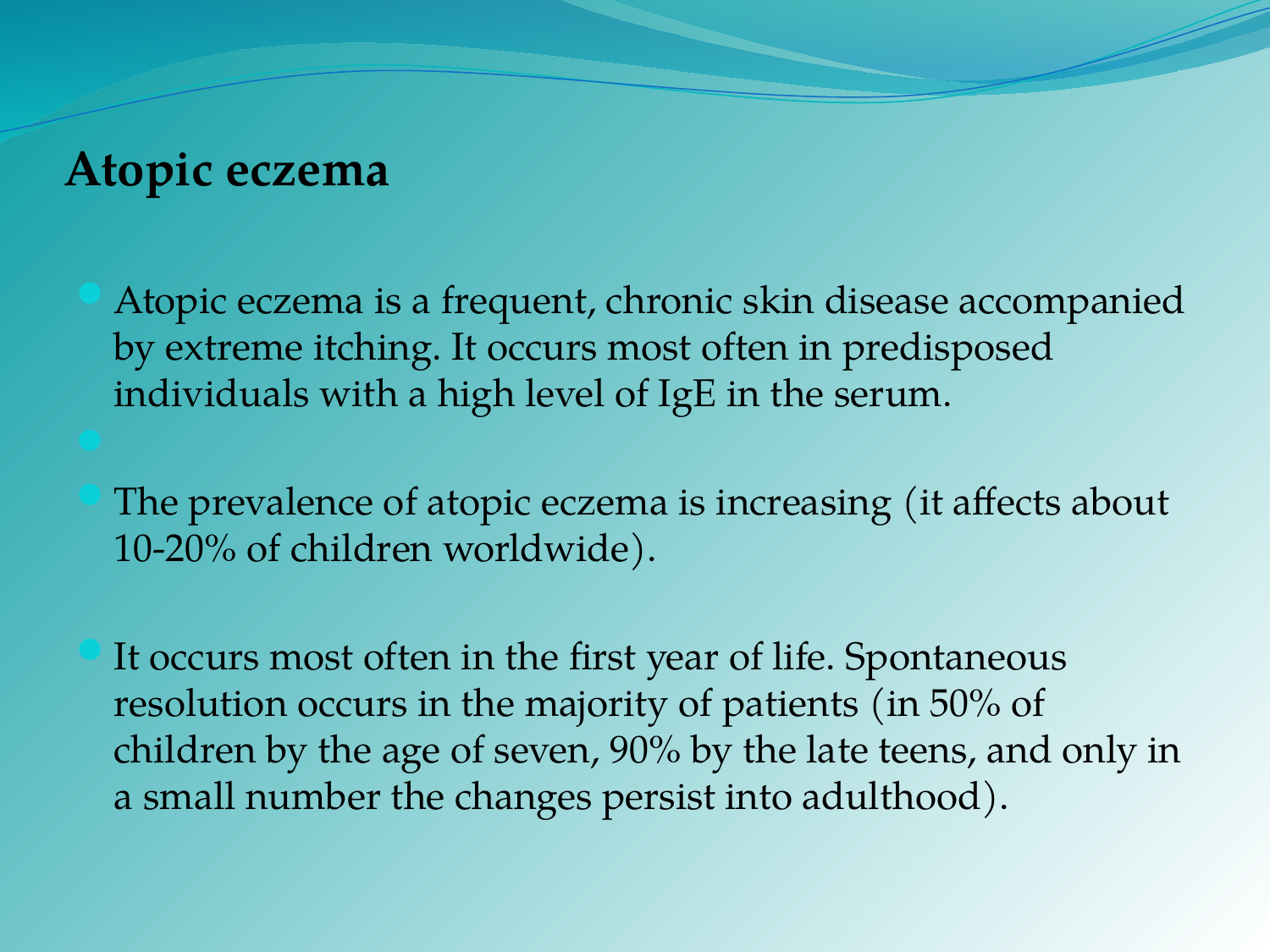

# Atopic eczema
Atopic eczema is a frequent, chronic skin disease accompanied by extreme itching. It occurs most often in predisposed individuals with a high level of IgE in the serum.

The prevalence of atopic eczema is increasing (it affects about 10-20% of children worldwide).

It occurs most often in the first year of life. Spontaneous resolution occurs in the majority of patients (in 50% of children by the age of seven, 90% by the late teens, and only in a small number the changes persist into adulthood).